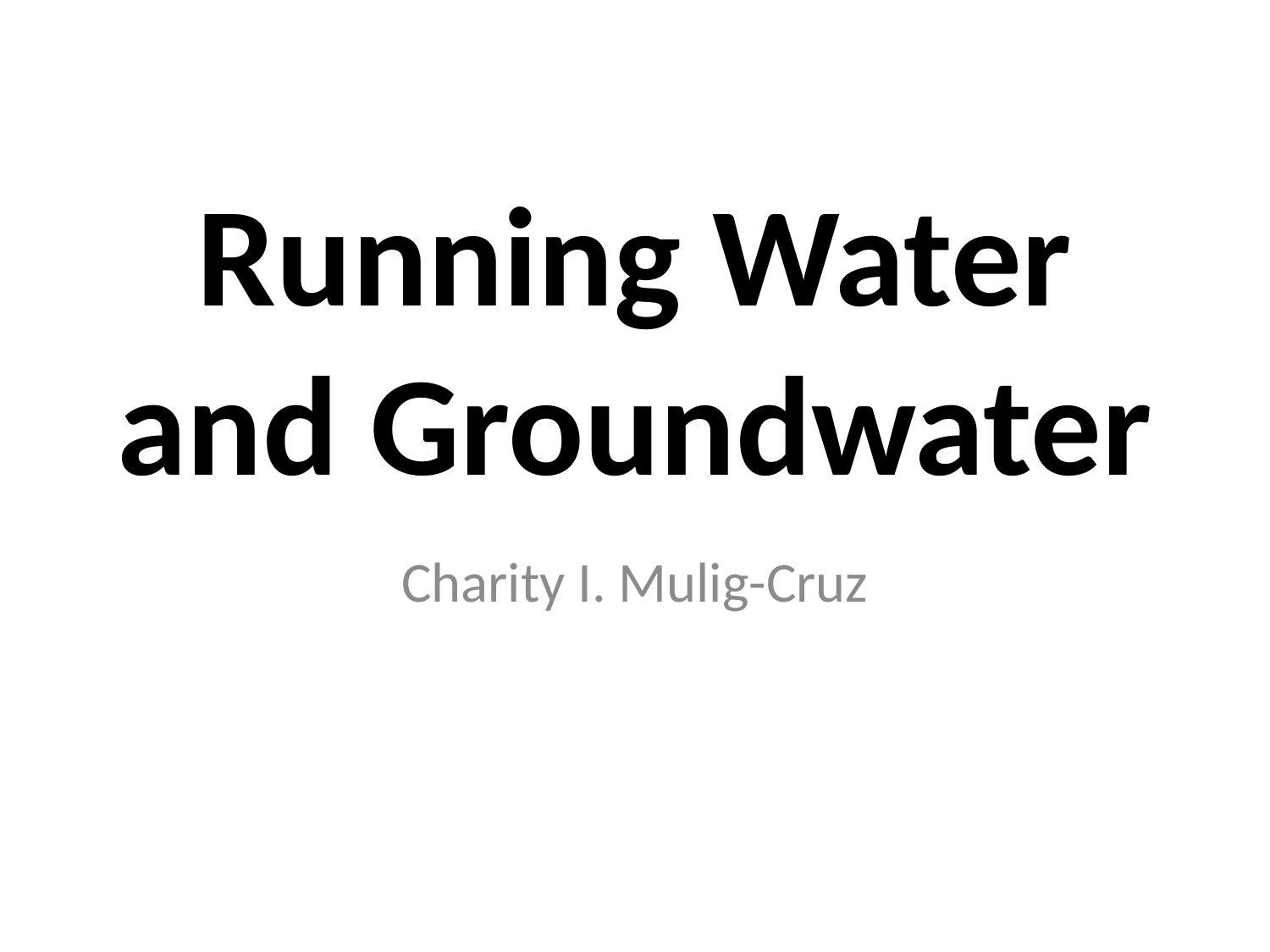

Running Water and Groundwater
Charity I. Mulig-Cruz